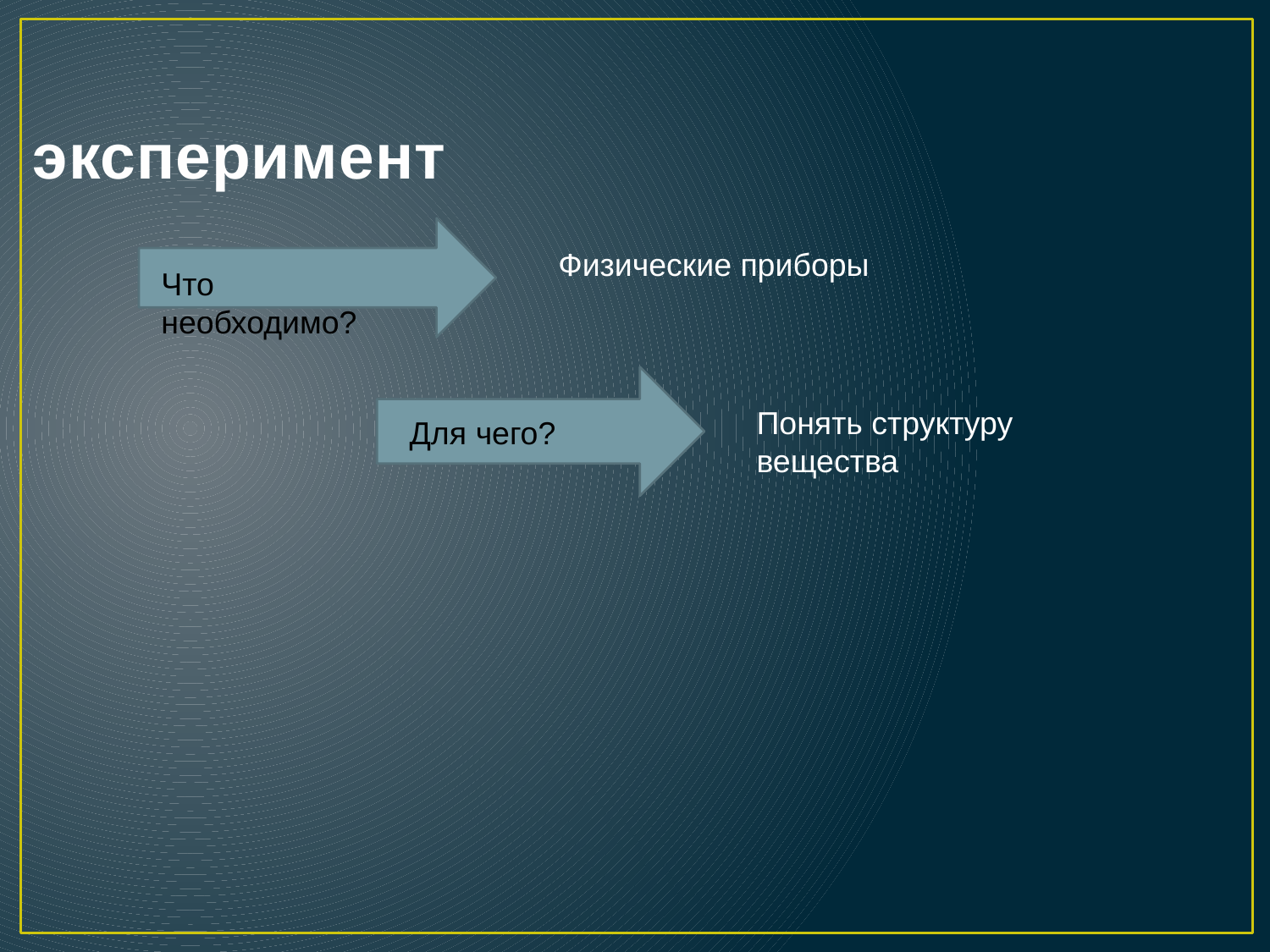

# эксперимент

Физические приборы
Что необходимо?

Понять структуру вещества
Для чего?